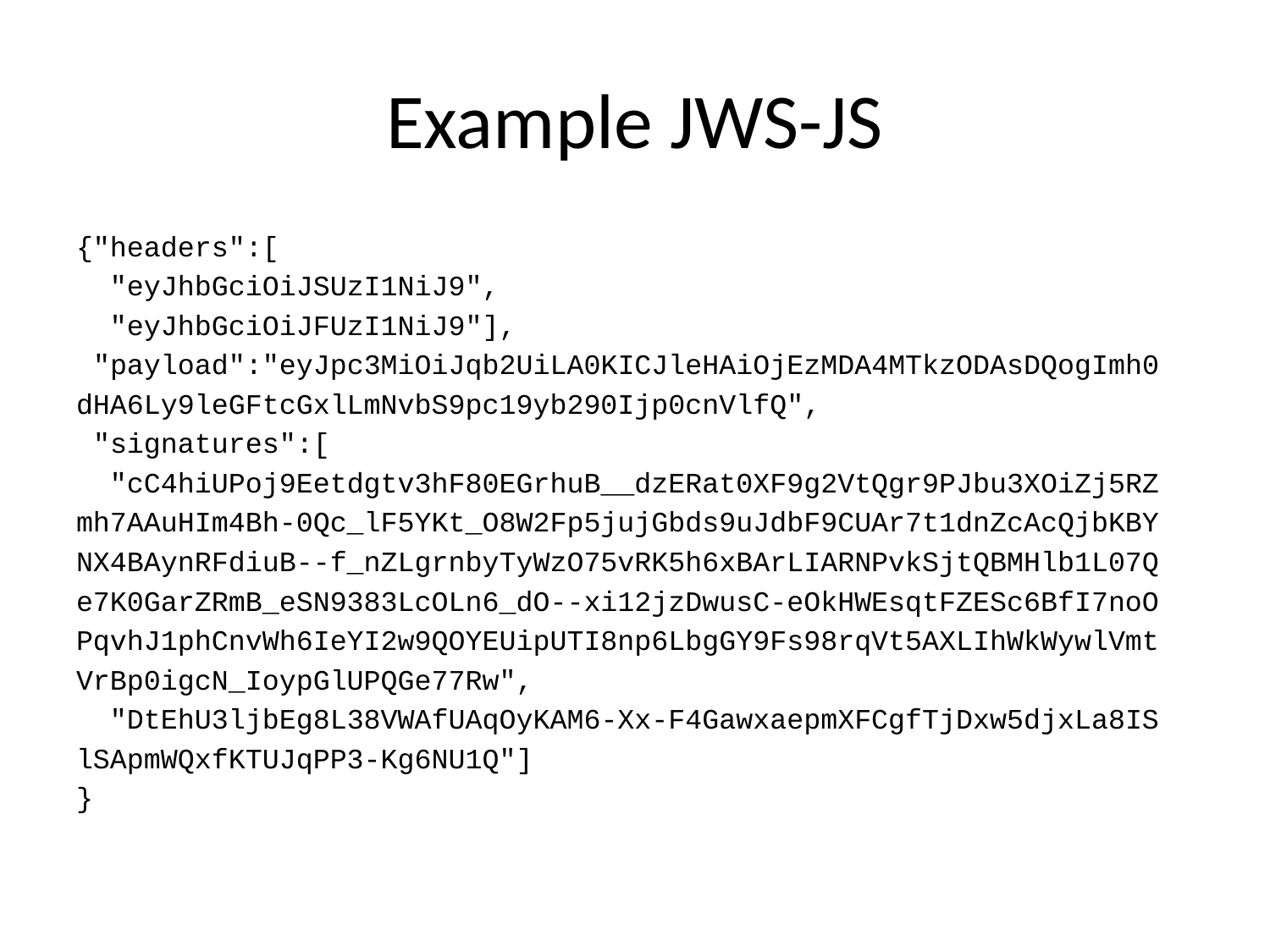

# Example JWS-JS
{"headers":[
  "eyJhbGciOiJSUzI1NiJ9",
  "eyJhbGciOiJFUzI1NiJ9"],
 "payload":"eyJpc3MiOiJqb2UiLA0KICJleHAiOjEzMDA4MTkzODAsDQogImh0
dHA6Ly9leGFtcGxlLmNvbS9pc19yb290Ijp0cnVlfQ",
 "signatures":[
  "cC4hiUPoj9Eetdgtv3hF80EGrhuB__dzERat0XF9g2VtQgr9PJbu3XOiZj5RZ
mh7AAuHIm4Bh-0Qc_lF5YKt_O8W2Fp5jujGbds9uJdbF9CUAr7t1dnZcAcQjbKBY
NX4BAynRFdiuB--f_nZLgrnbyTyWzO75vRK5h6xBArLIARNPvkSjtQBMHlb1L07Q
e7K0GarZRmB_eSN9383LcOLn6_dO--xi12jzDwusC-eOkHWEsqtFZESc6BfI7noO
PqvhJ1phCnvWh6IeYI2w9QOYEUipUTI8np6LbgGY9Fs98rqVt5AXLIhWkWywlVmt
VrBp0igcN_IoypGlUPQGe77Rw",
  "DtEhU3ljbEg8L38VWAfUAqOyKAM6-Xx-F4GawxaepmXFCgfTjDxw5djxLa8IS
lSApmWQxfKTUJqPP3-Kg6NU1Q"]
}